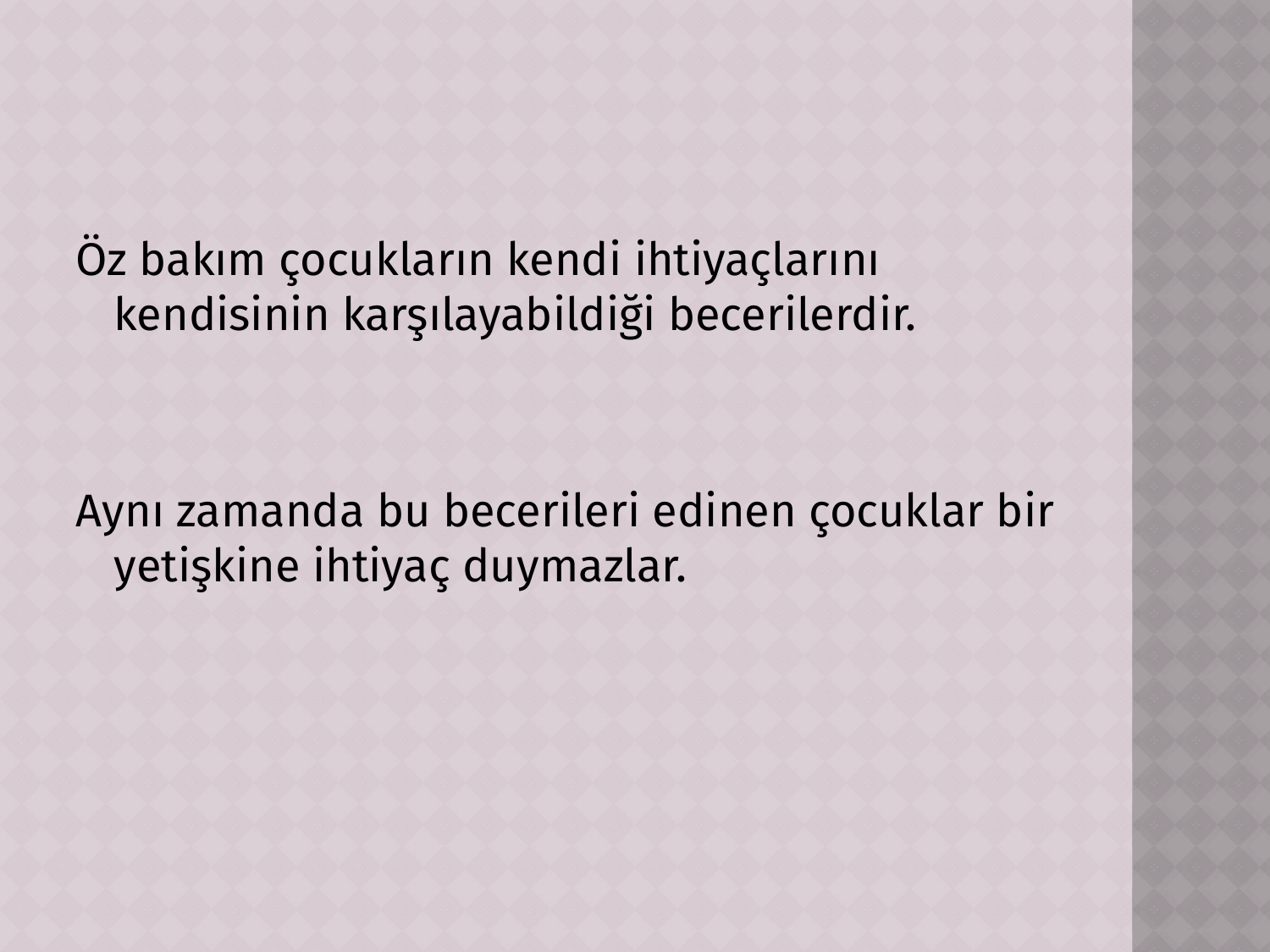

#
Öz bakım çocukların kendi ihtiyaçlarını kendisinin karşılayabildiği becerilerdir.

Aynı zamanda bu becerileri edinen çocuklar bir yetişkine ihtiyaç duymazlar.